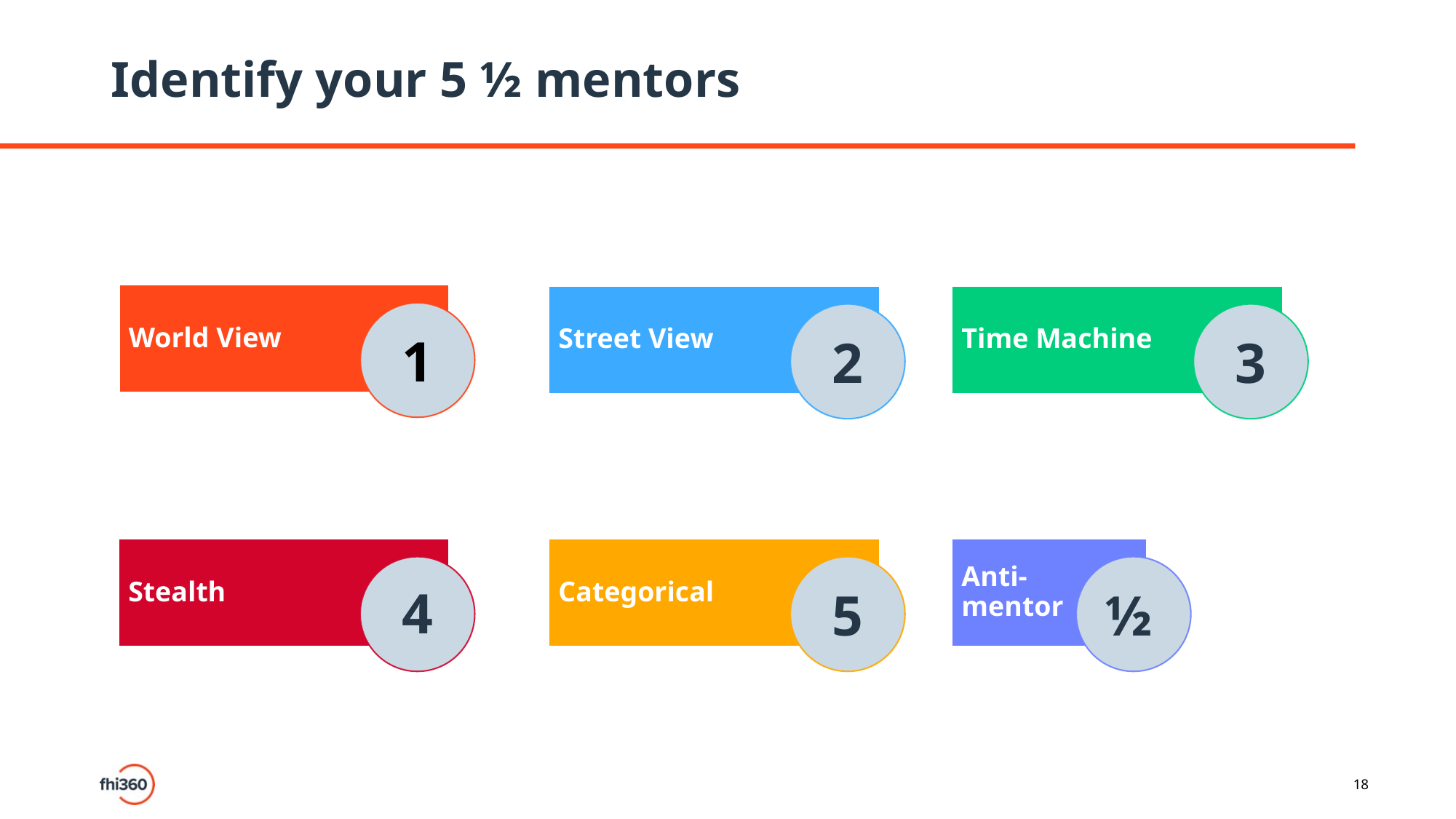

# Identify your 5 ½ mentors
World View
1
Street View
2
Time Machine
3
Categorical
5
Anti-mentor
½
Stealth
4